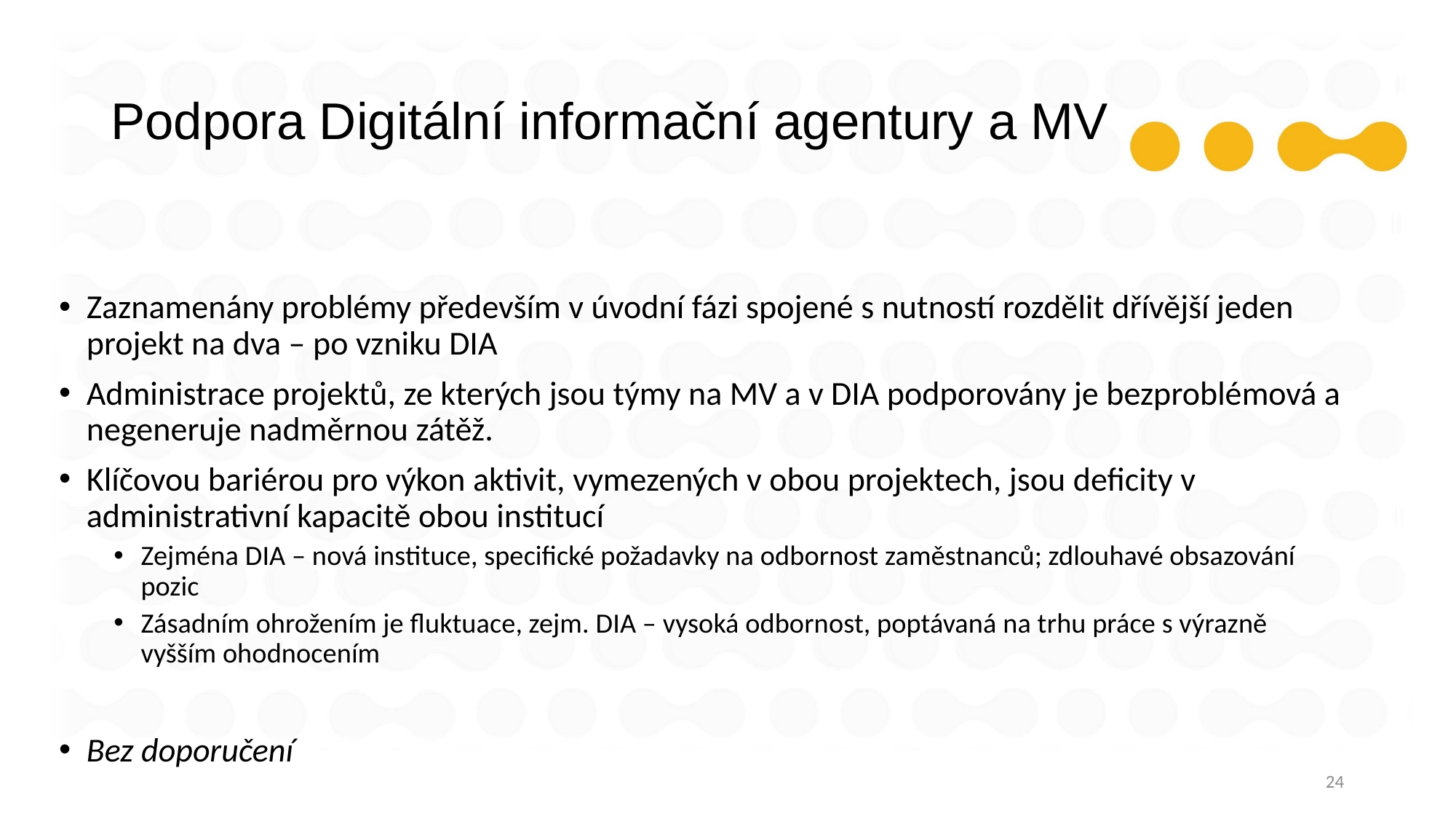

# Podpora Digitální informační agentury a MV
Zaznamenány problémy především v úvodní fázi spojené s nutností rozdělit dřívější jeden projekt na dva – po vzniku DIA
Administrace projektů, ze kterých jsou týmy na MV a v DIA podporovány je bezproblémová a negeneruje nadměrnou zátěž.
Klíčovou bariérou pro výkon aktivit, vymezených v obou projektech, jsou deficity v administrativní kapacitě obou institucí
Zejména DIA – nová instituce, specifické požadavky na odbornost zaměstnanců; zdlouhavé obsazování pozic
Zásadním ohrožením je fluktuace, zejm. DIA – vysoká odbornost, poptávaná na trhu práce s výrazně vyšším ohodnocením

Bez doporučení
24